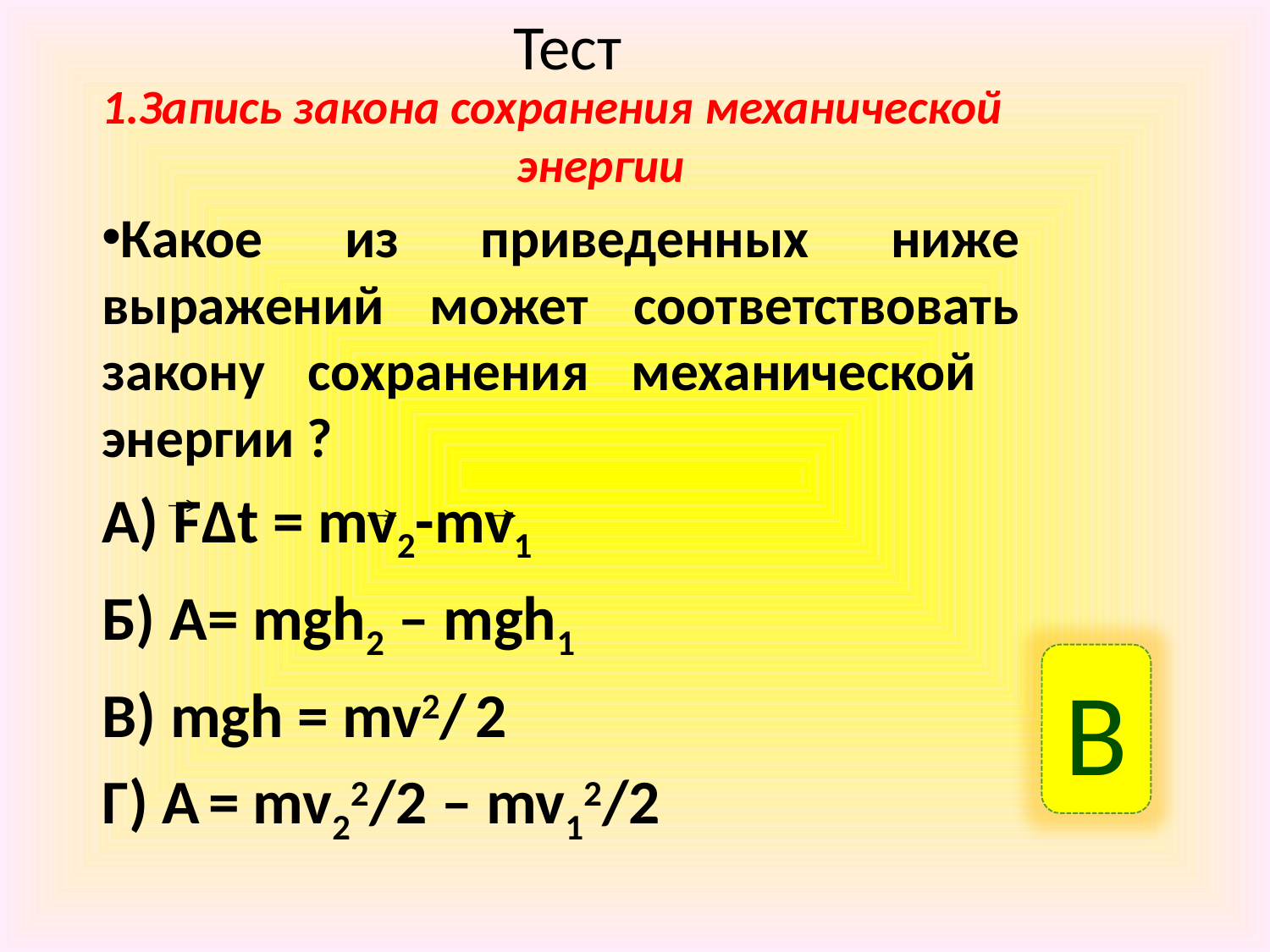

# Тест
1.Запись закона сохранения механической энергии
Какое из приведенных ниже выражений может соответствовать закону сохранения механической  энергии ?
А) F∆t = mv2-mv1
Б) A= mgh2 – mgh1
В) mgh = mv2/ 2
Г) A = mv22/2 – mv12/2

В